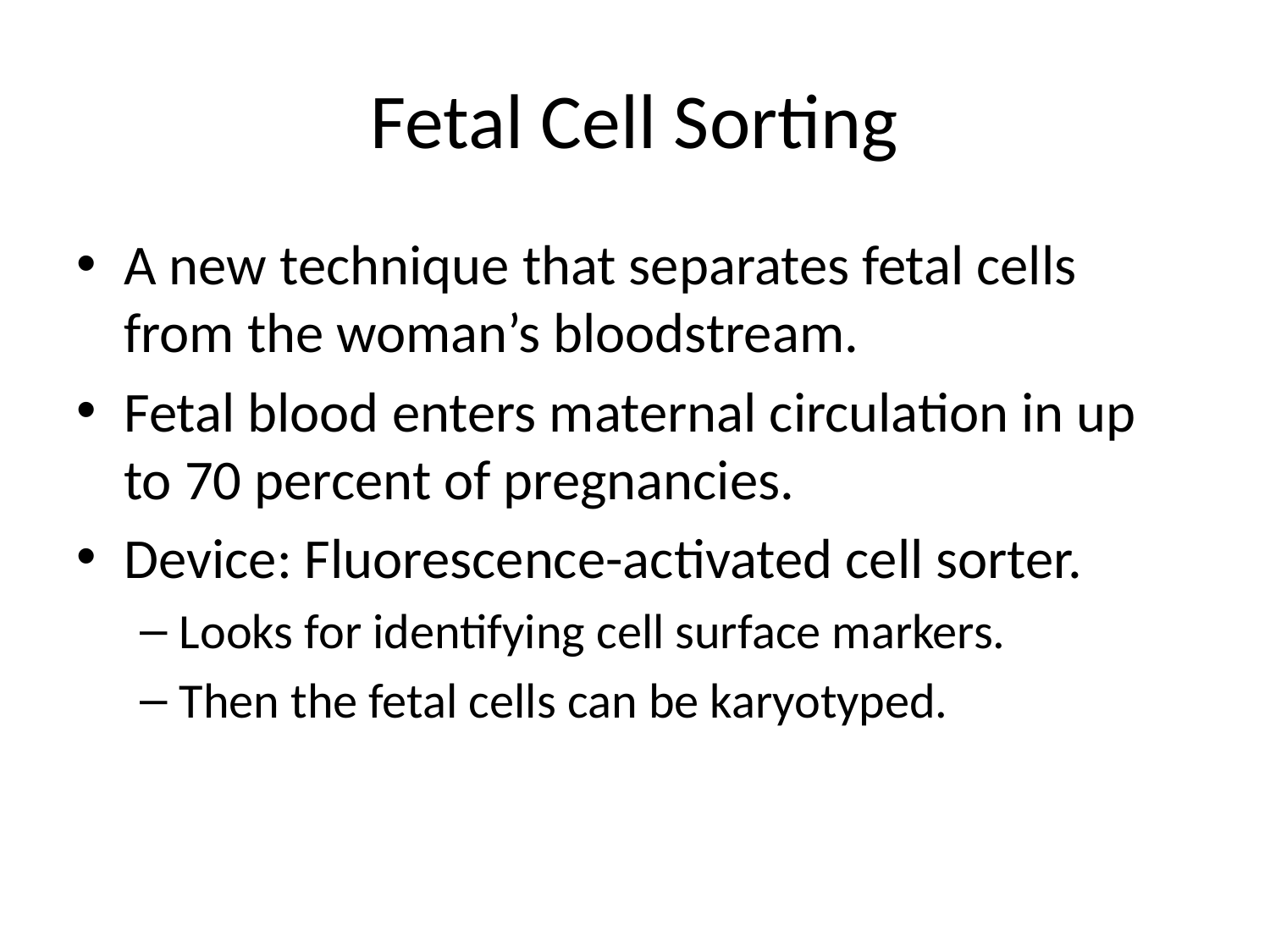

# Fetal Cell Sorting
A new technique that separates fetal cells from the woman’s bloodstream.
Fetal blood enters maternal circulation in up to 70 percent of pregnancies.
Device: Fluorescence-activated cell sorter.
Looks for identifying cell surface markers.
Then the fetal cells can be karyotyped.